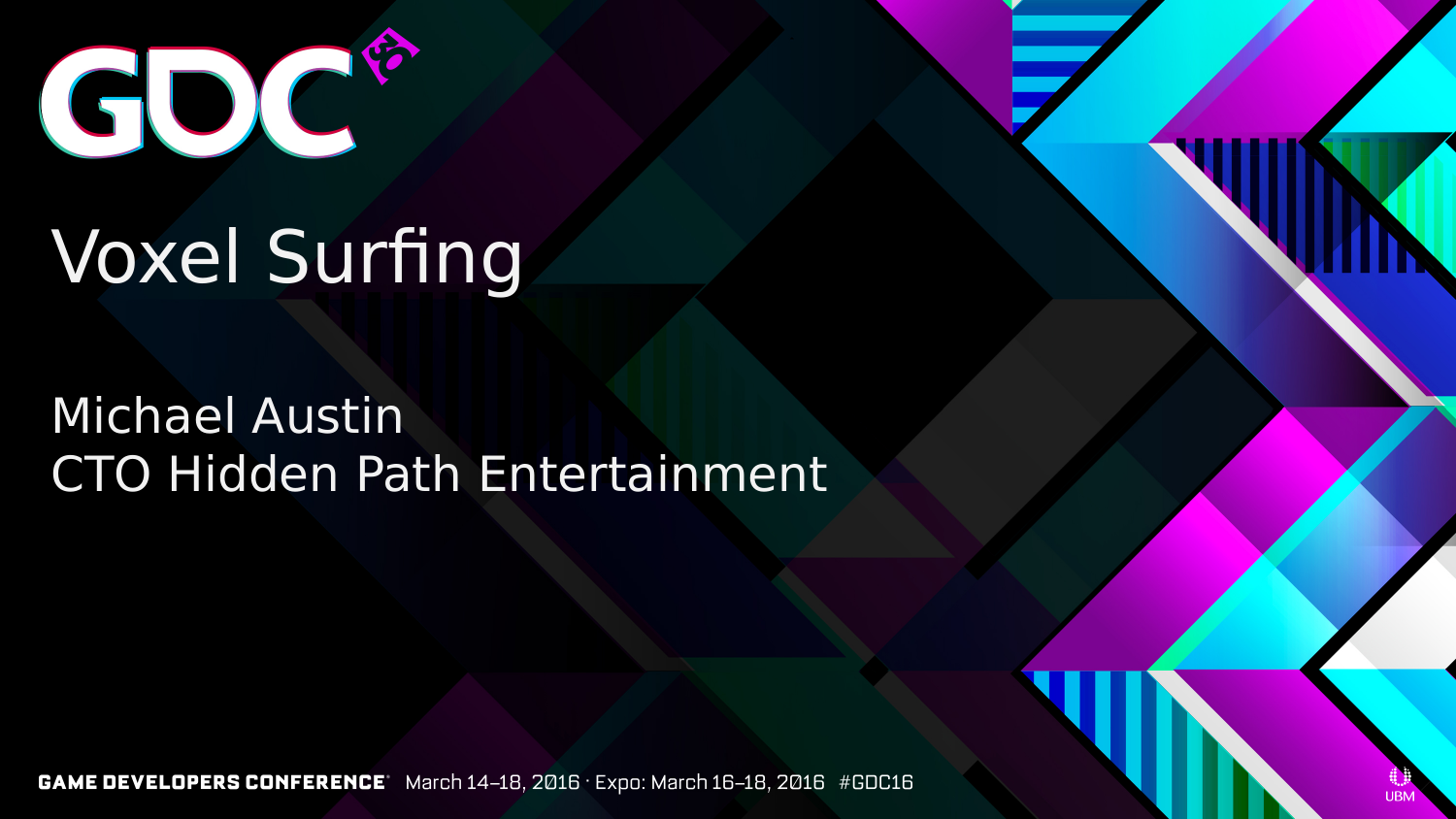

Voxel Surfing
Michael Austin
CTO Hidden Path Entertainment